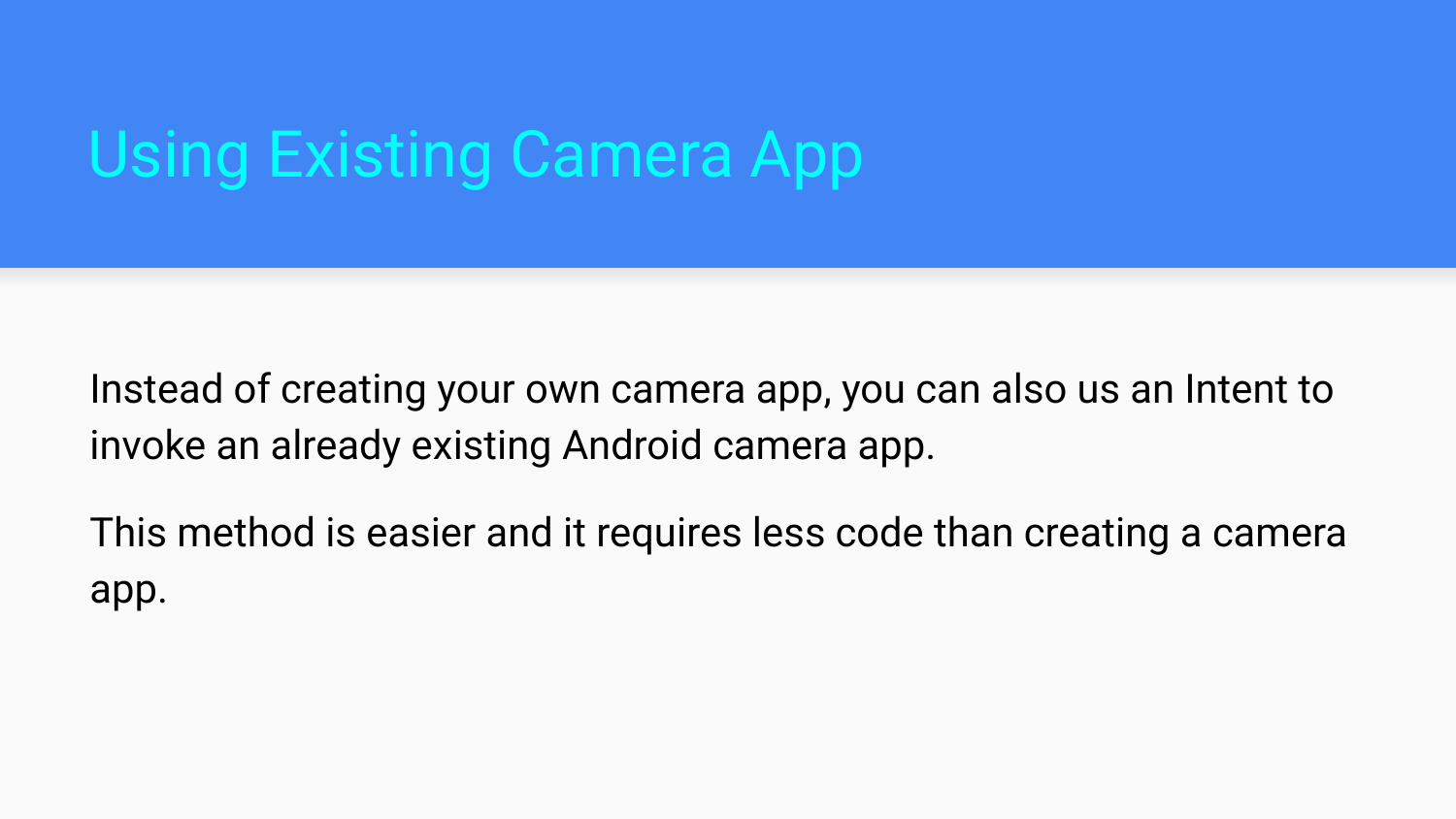

# Using Existing Camera App
Instead of creating your own camera app, you can also us an Intent to invoke an already existing Android camera app.
This method is easier and it requires less code than creating a camera app.